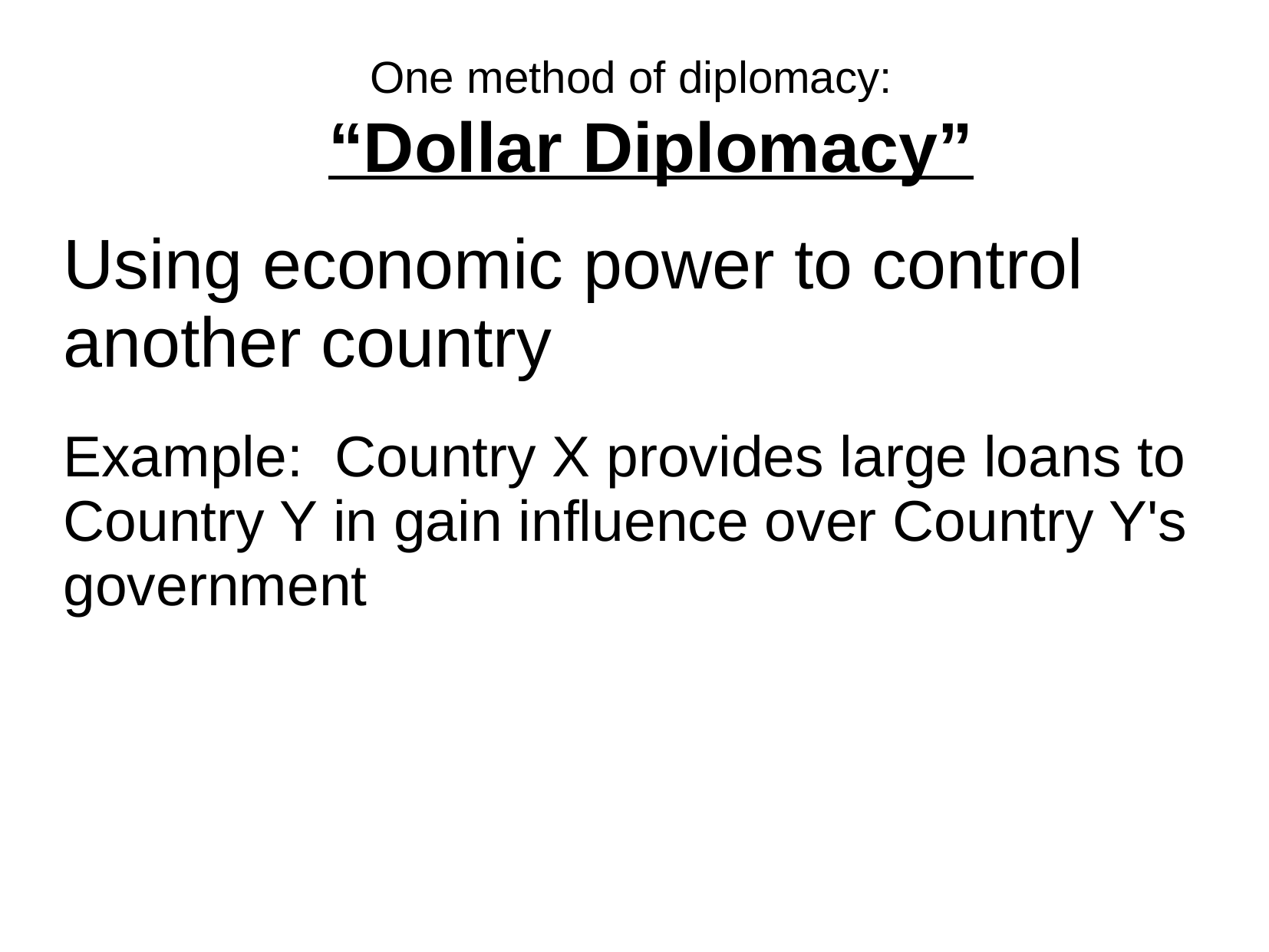

One method of diplomacy:
  “Dollar Diplomacy”
Using economic power to control another country

Example:  Country X provides large loans to Country Y in gain influence over Country Y's government